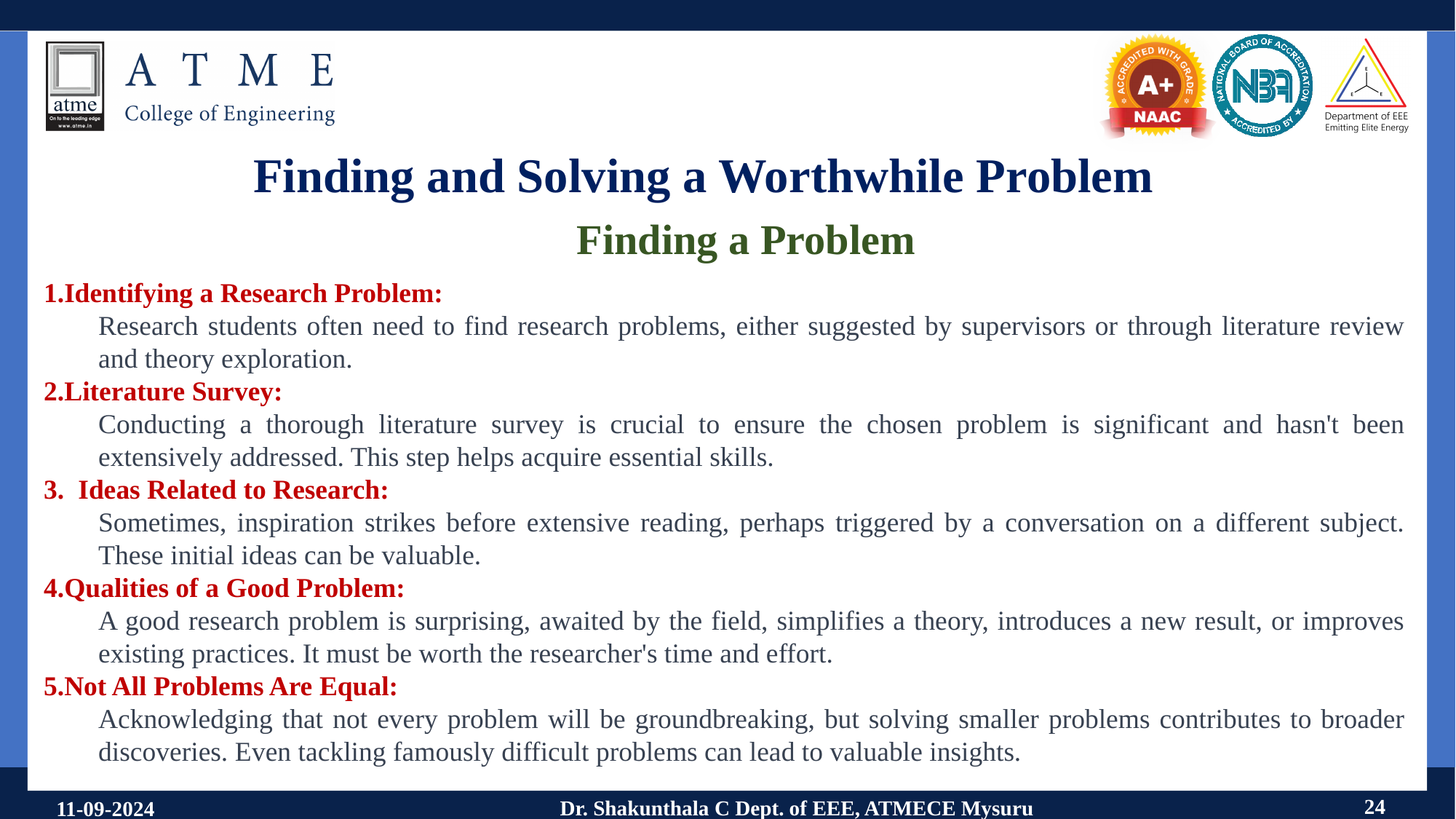

# Finding and Solving a Worthwhile Problem
Finding a Problem
Identifying a Research Problem:
Research students often need to find research problems, either suggested by supervisors or through literature review and theory exploration.
Literature Survey:
Conducting a thorough literature survey is crucial to ensure the chosen problem is significant and hasn't been extensively addressed. This step helps acquire essential skills.
  Ideas Related to Research:
Sometimes, inspiration strikes before extensive reading, perhaps triggered by a conversation on a different subject. These initial ideas can be valuable.
Qualities of a Good Problem:
A good research problem is surprising, awaited by the field, simplifies a theory, introduces a new result, or improves existing practices. It must be worth the researcher's time and effort.
Not All Problems Are Equal:
Acknowledging that not every problem will be groundbreaking, but solving smaller problems contributes to broader discoveries. Even tackling famously difficult problems can lead to valuable insights.
24
Dr. Shakunthala C Dept. of EEE, ATMECE Mysuru
11-09-2024